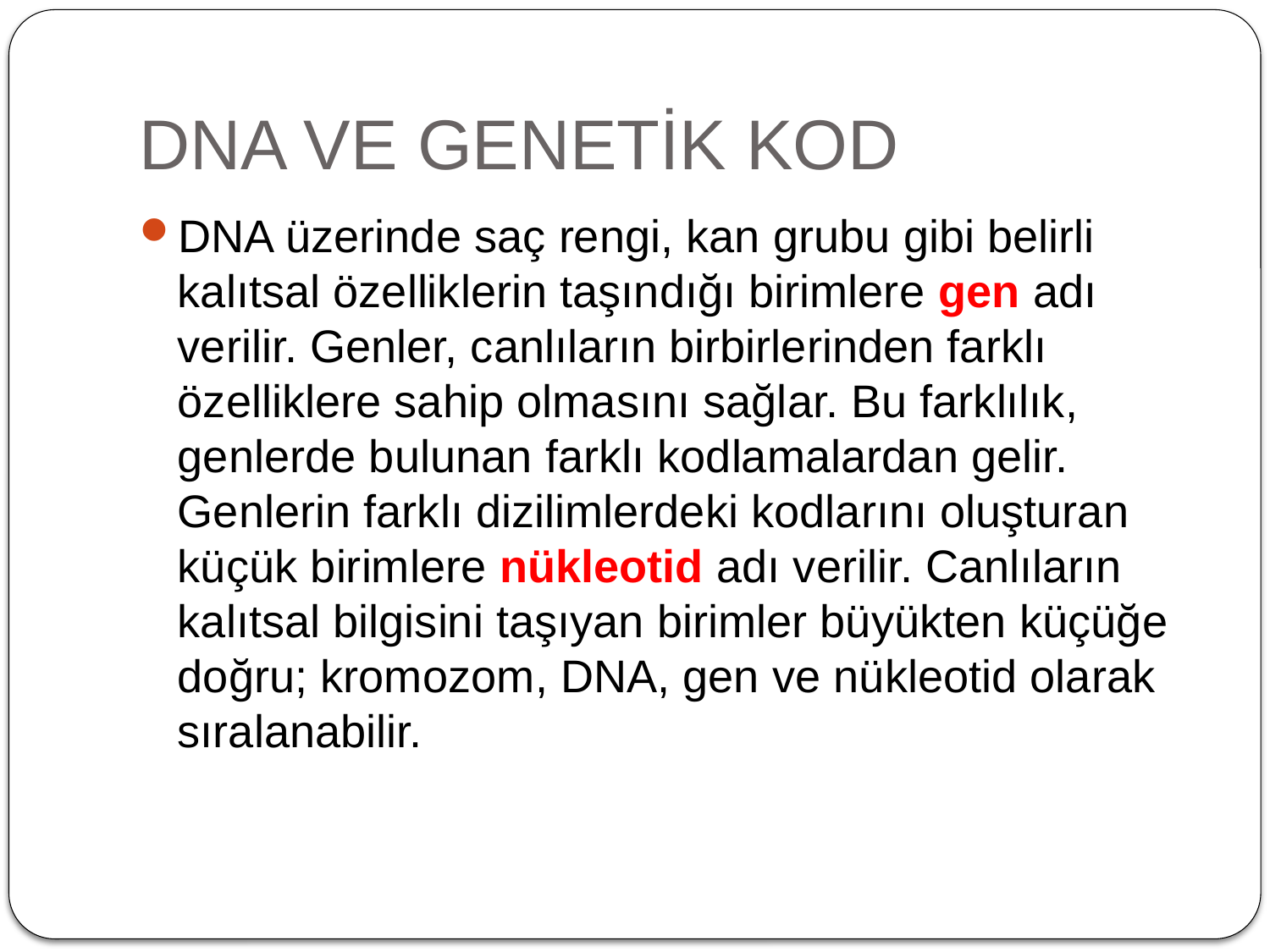

# DNA VE GENETİK KOD
DNA üzerinde saç rengi, kan grubu gibi belirli kalıtsal özelliklerin taşındığı birimlere gen adı verilir. Genler, canlıların birbirlerinden farklı özelliklere sahip olmasını sağlar. Bu farklılık, genlerde bulunan farklı kodlamalardan gelir. Genlerin farklı dizilimlerdeki kodlarını oluşturan küçük birimlere nükleotid adı verilir. Canlıların kalıtsal bilgisini taşıyan birimler büyükten küçüğe doğru; kromozom, DNA, gen ve nükleotid olarak sıralanabilir.